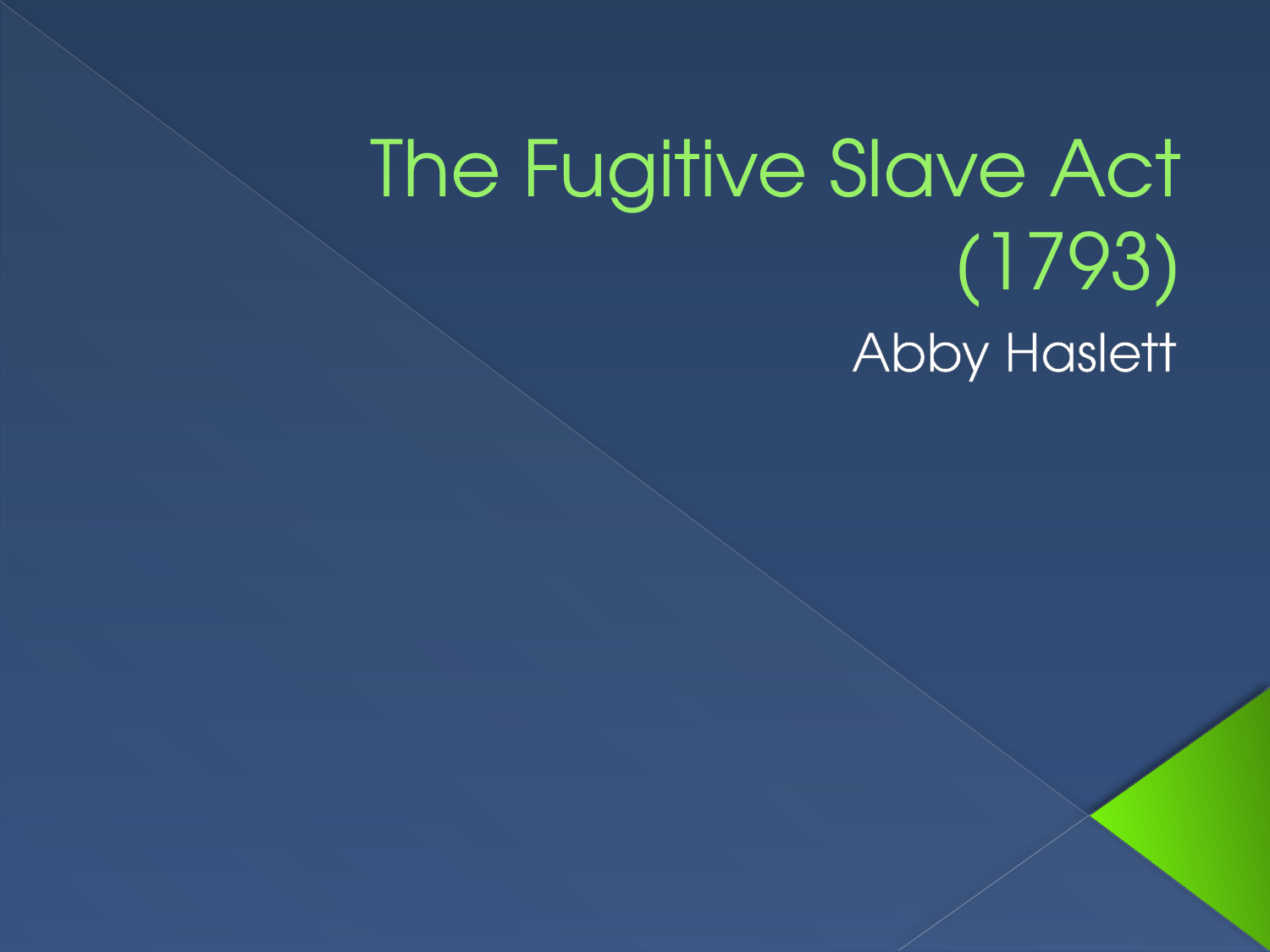

# The Fugitive Slave Act (1793)
Abby Haslett